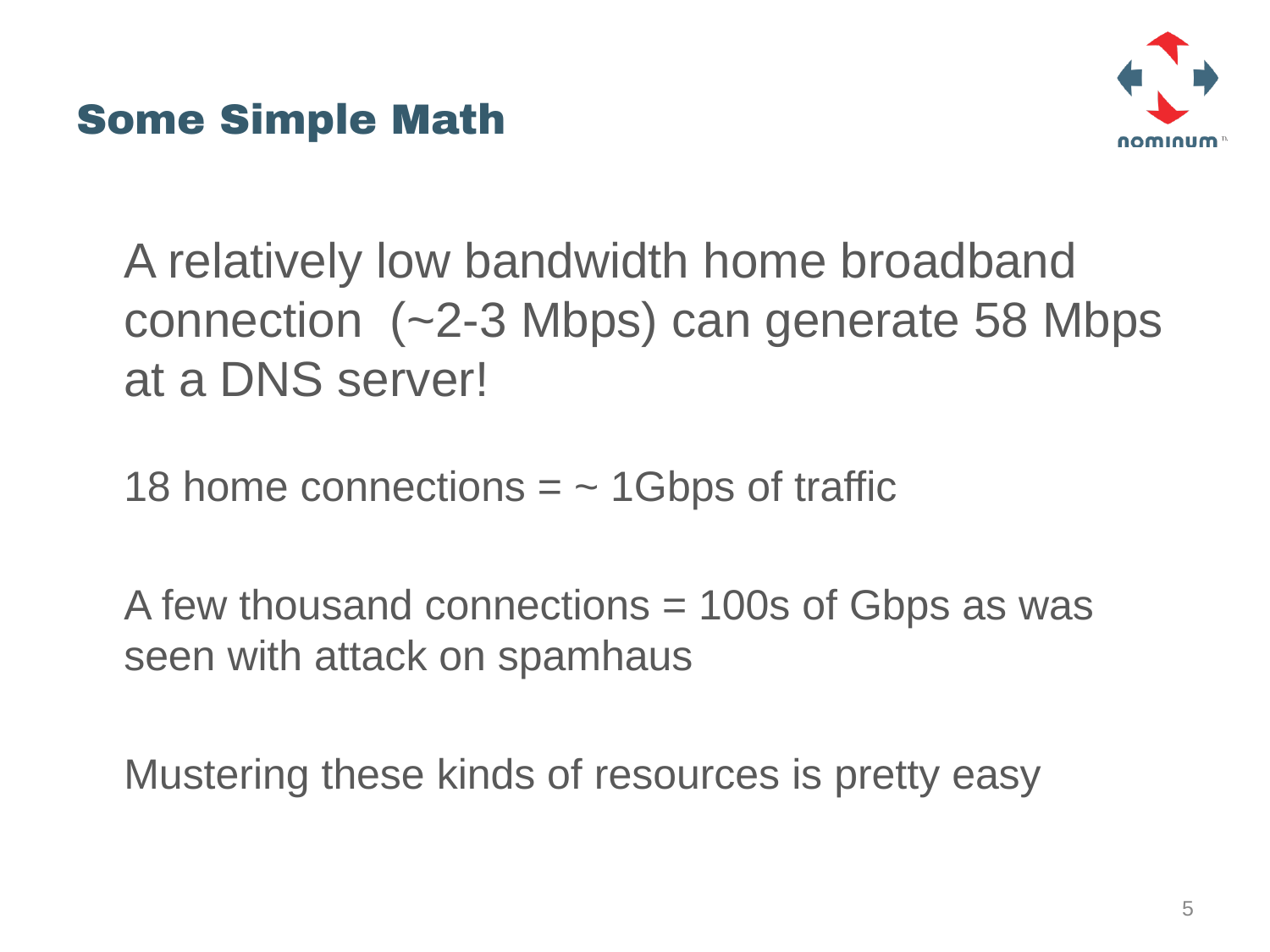

# Some Simple Math
	A relatively low bandwidth home broadband connection  (~2-3 Mbps) can generate 58 Mbps at a DNS server!

	18 home connections = ~ 1Gbps of traffic

	A few thousand connections = 100s of Gbps as was seen with attack on spamhaus

	Mustering these kinds of resources is pretty easy
5